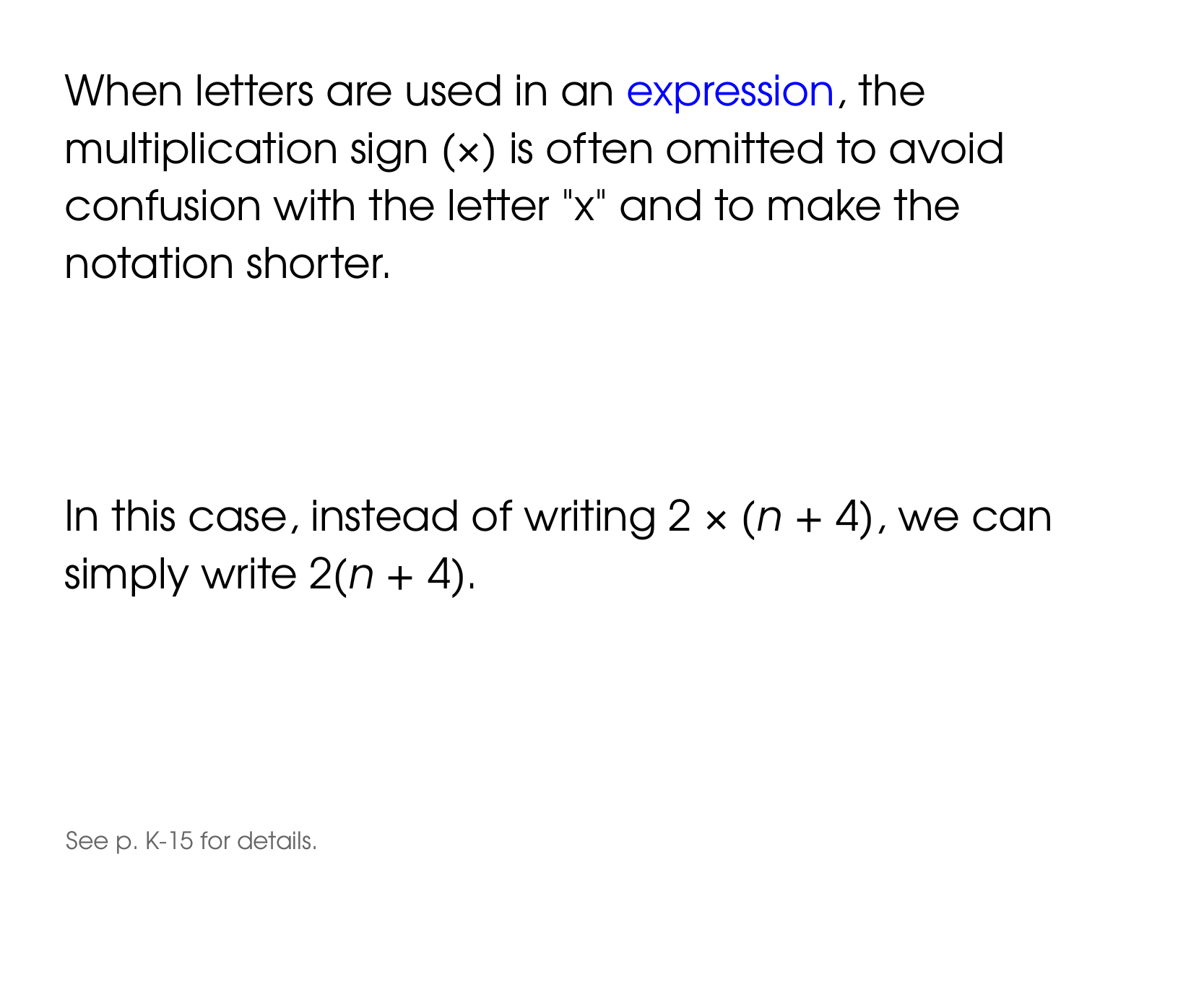

When letters are used in an expression, the multiplication sign (×) is often omitted to avoid confusion with the letter "x" and to make the  notation shorter.
In this case, instead of writing 2 × (n + 4), we can simply write 2(n + 4).
See p. K-15 for details.